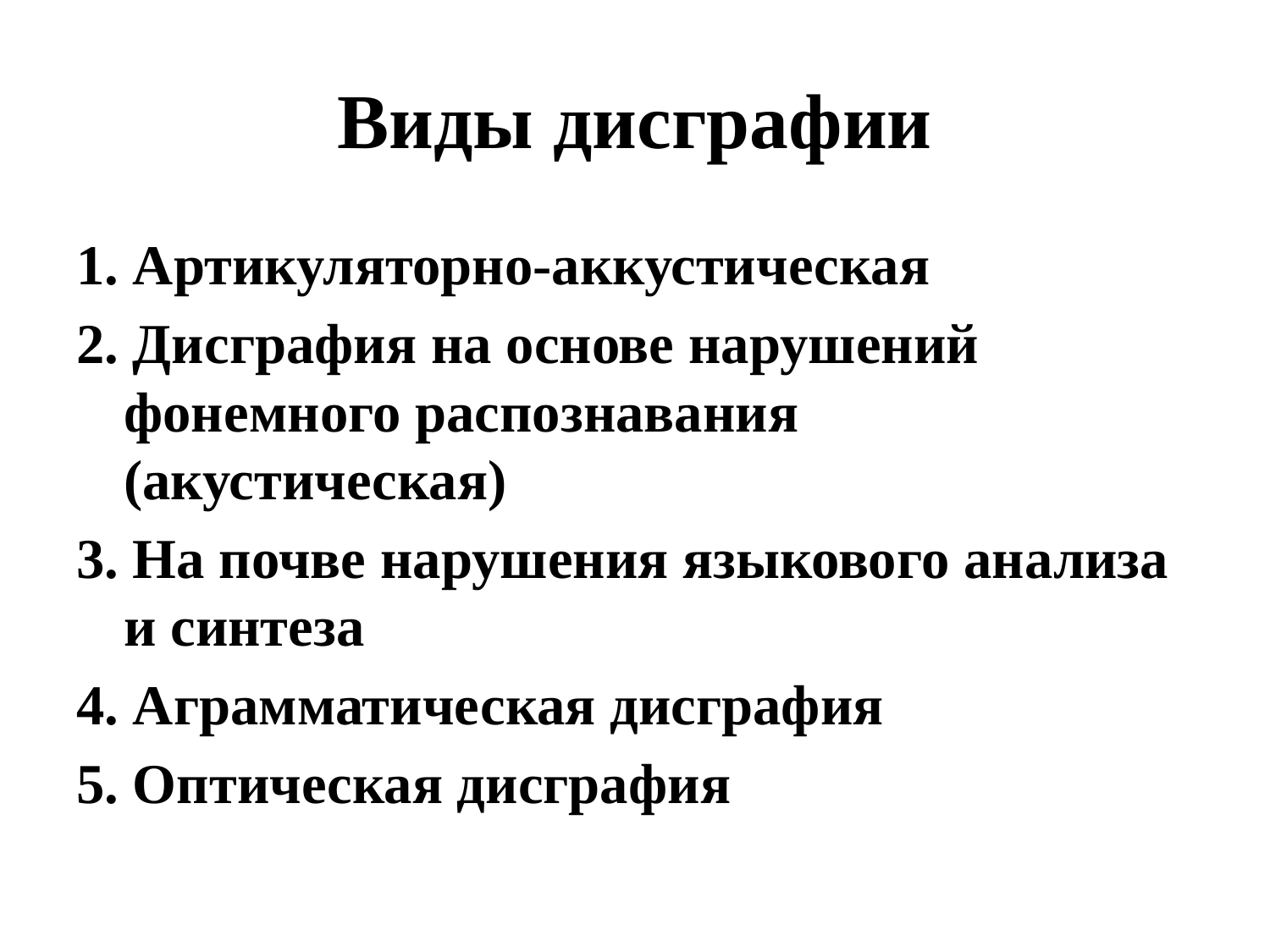

# Виды дисграфии
1. Артикуляторно-аккустическая
2. Дисграфия на основе нарушений фонемного распознавания (акустическая)
3. На почве нарушения языкового анализа и синтеза
4. Аграмматическая дисграфия
5. Оптическая дисграфия